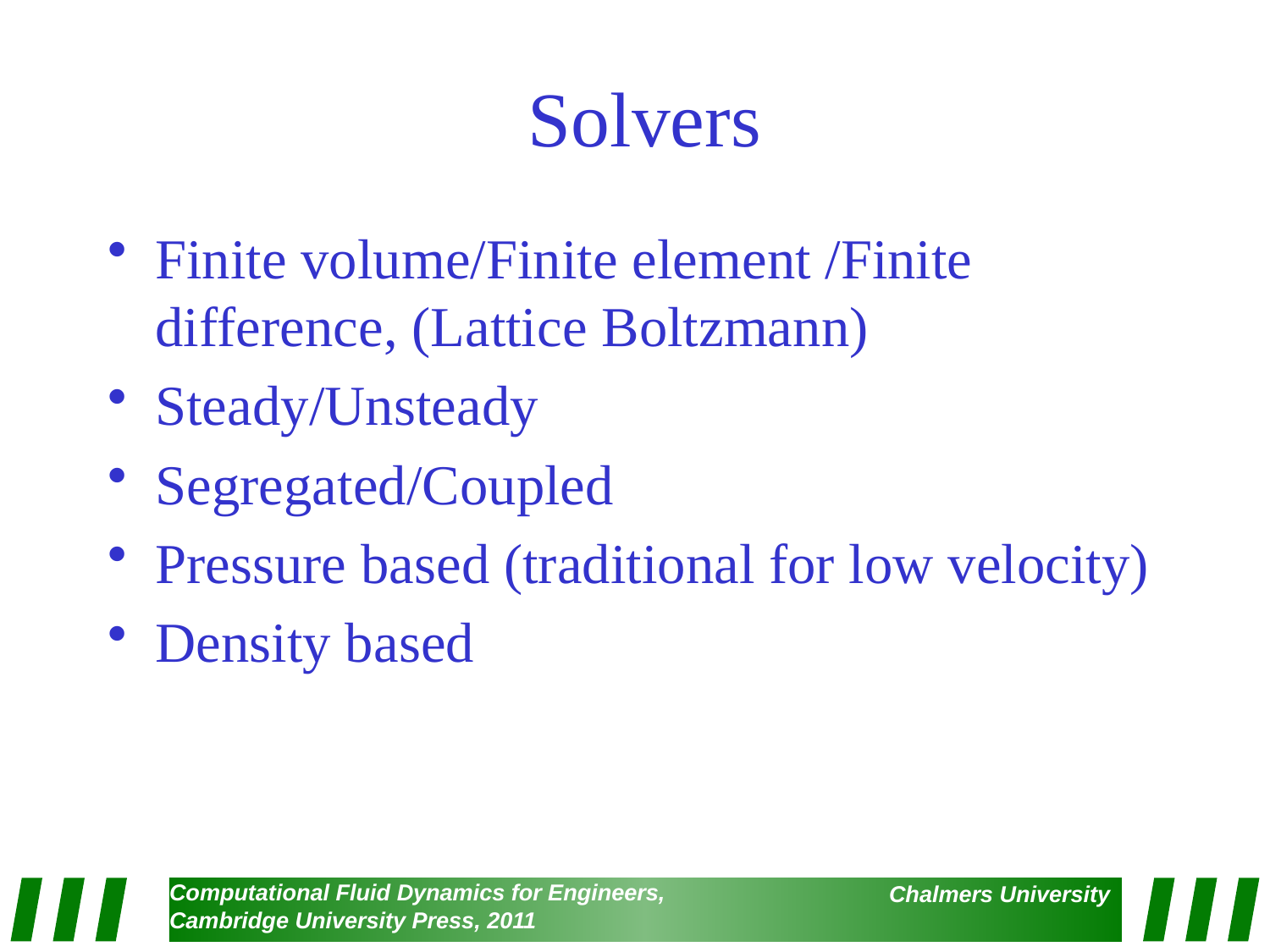

# Solvers
Finite volume/Finite element /Finite difference, (Lattice Boltzmann)
Steady/Unsteady
Segregated/Coupled
Pressure based (traditional for low velocity)
Density based